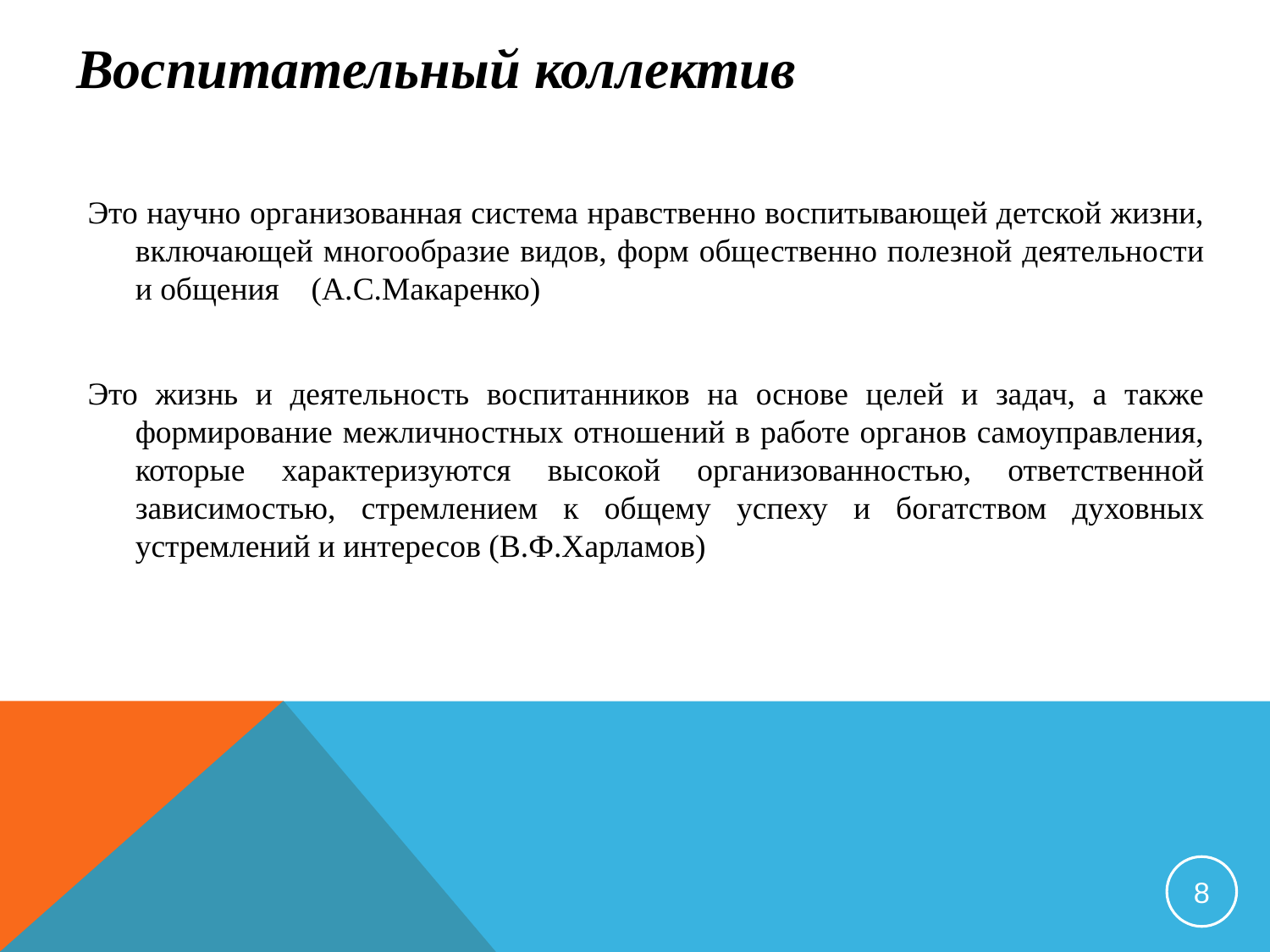

# Воспитательный коллектив
Это научно организованная система нравственно воспитывающей детской жизни, включающей многообразие видов, форм общественно полезной деятельности и общения    (А.С.Макаренко)

Это жизнь и деятельность воспитанников на основе целей и задач, а также формирование межличностных отношений в работе органов самоуправления, которые характеризуются высокой организованностью, ответственной зависимостью, стремлением к общему успеху и богатством духовных устремлений и интересов (В.Ф.Харламов)

8